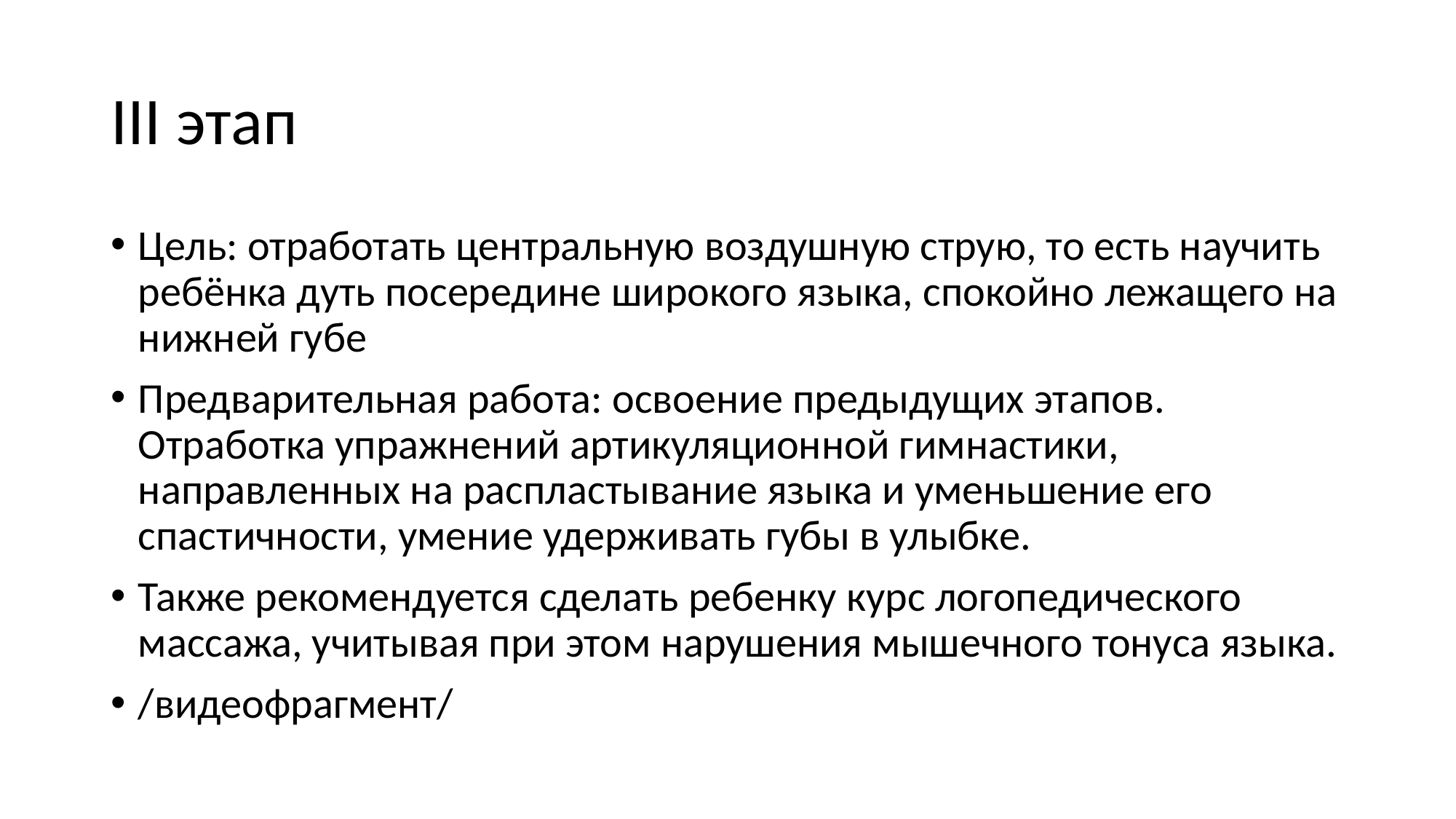

# III этап
Цель: отработать центральную воздушную струю, то есть научить ребёнка дуть посередине широкого языка, спокойно лежащего на нижней губе
Предварительная работа: освоение предыдущих этапов. Отработка упражнений артикуляционной гимнастики, направленных на распластывание языка и уменьшение его спастичности, умение удерживать губы в улыбке.
Также рекомендуется сделать ребенку курс логопедического массажа, учитывая при этом нарушения мышечного тонуса языка.
/видеофрагмент/